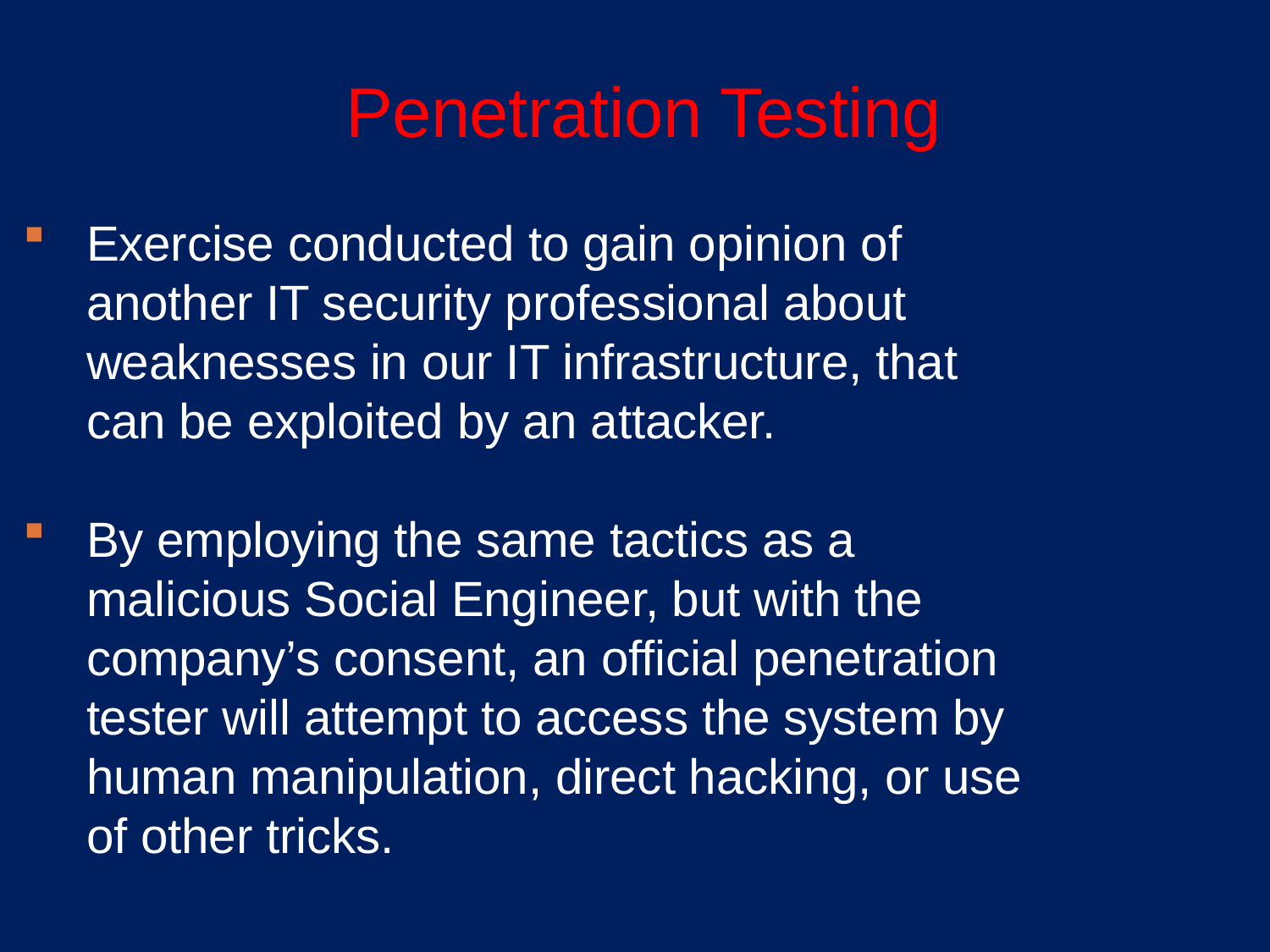

# Penetration Testing
Exercise conducted to gain opinion of another IT security professional about weaknesses in our IT infrastructure, that can be exploited by an attacker.

By employing the same tactics as a malicious Social Engineer, but with the company’s consent, an official penetration tester will attempt to access the system by human manipulation, direct hacking, or use of other tricks.